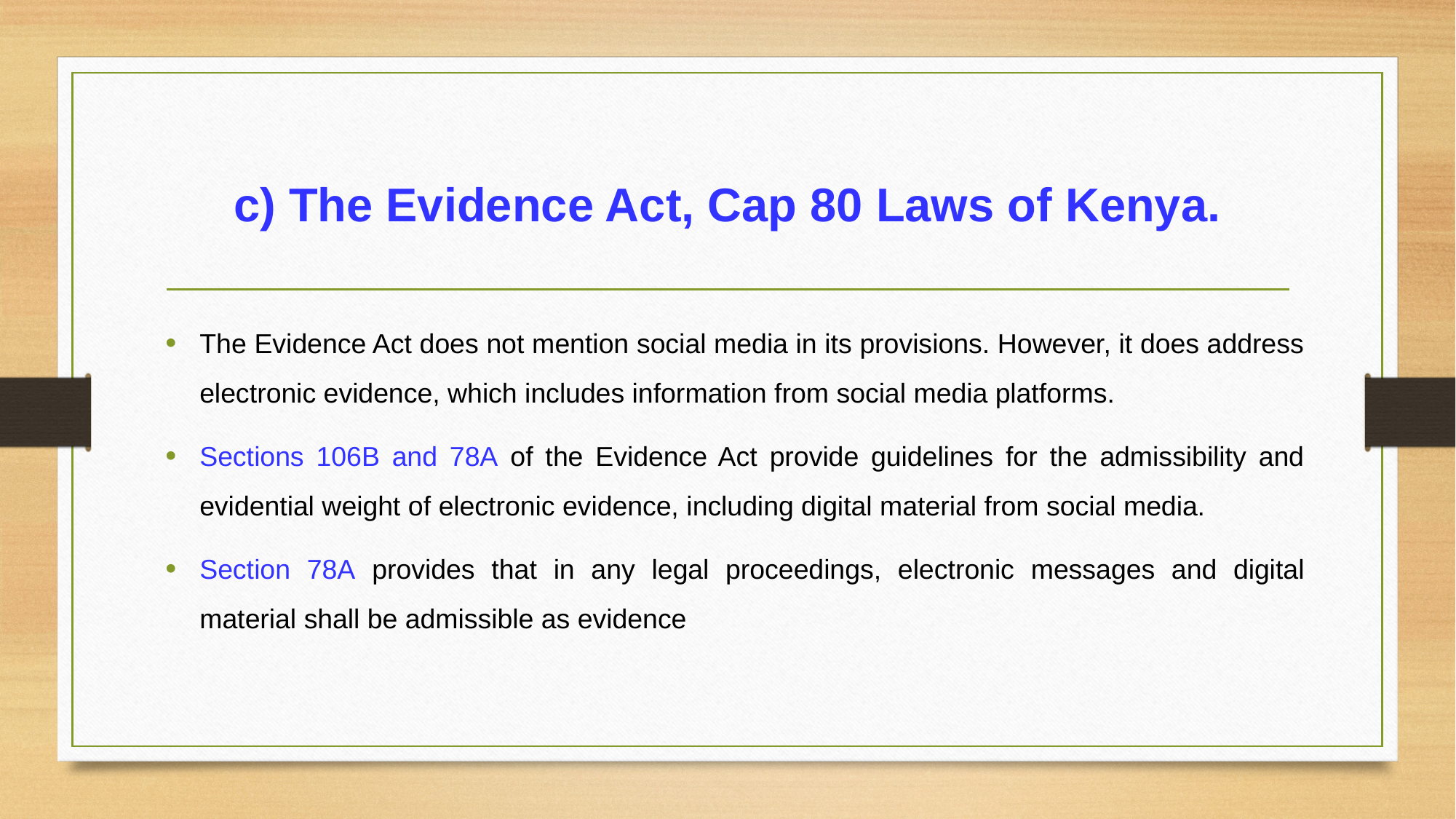

# c) The Evidence Act, Cap 80 Laws of Kenya.
The Evidence Act does not mention social media in its provisions. However, it does address electronic evidence, which includes information from social media platforms.
Sections 106B and 78A of the Evidence Act provide guidelines for the admissibility and evidential weight of electronic evidence, including digital material from social media.
Section 78A provides that in any legal proceedings, electronic messages and digital material shall be admissible as evidence